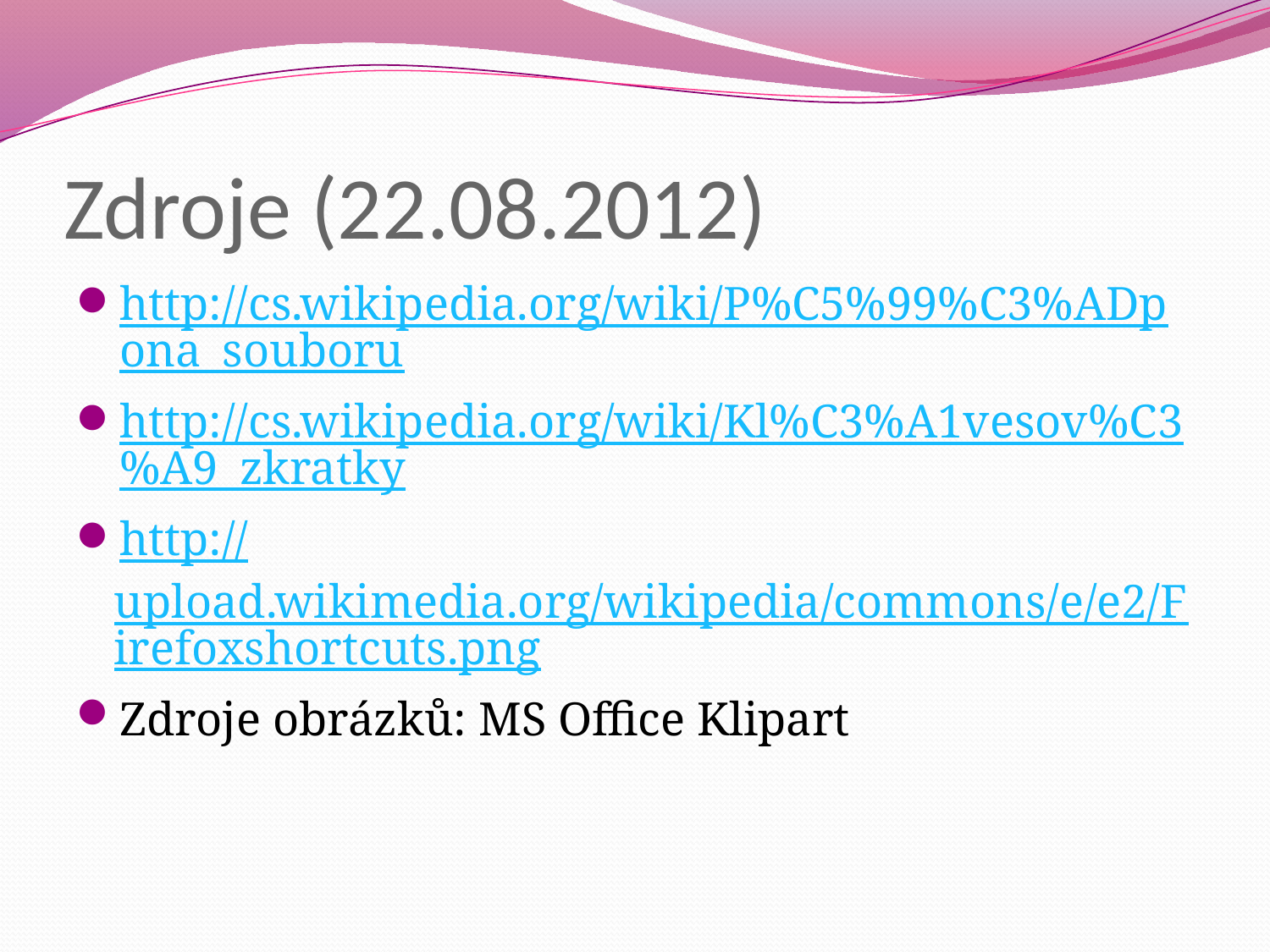

# Zdroje (22.08.2012)
http://cs.wikipedia.org/wiki/P%C5%99%C3%ADpona_souboru
http://cs.wikipedia.org/wiki/Kl%C3%A1vesov%C3%A9_zkratky
http://upload.wikimedia.org/wikipedia/commons/e/e2/Firefoxshortcuts.png
Zdroje obrázků: MS Office Klipart